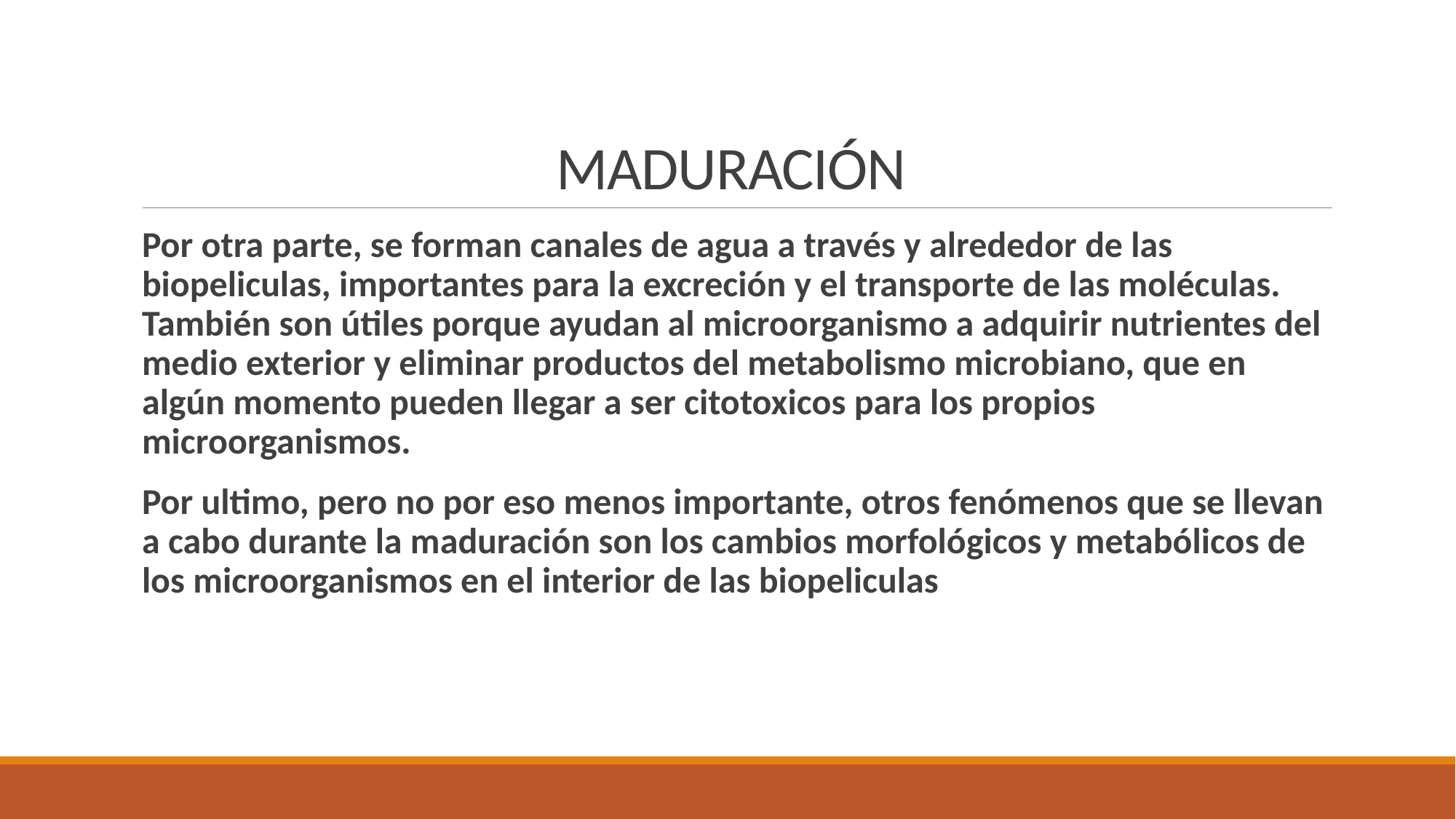

# MADURACIÓN
Por otra parte, se forman canales de agua a través y alrededor de las biopeliculas, importantes para la excreción y el transporte de las moléculas. También son útiles porque ayudan al microorganismo a adquirir nutrientes del medio exterior y eliminar productos del metabolismo microbiano, que en algún momento pueden llegar a ser citotoxicos para los propios microorganismos.
Por ultimo, pero no por eso menos importante, otros fenómenos que se llevan a cabo durante la maduración son los cambios morfológicos y metabólicos de los microorganismos en el interior de las biopeliculas